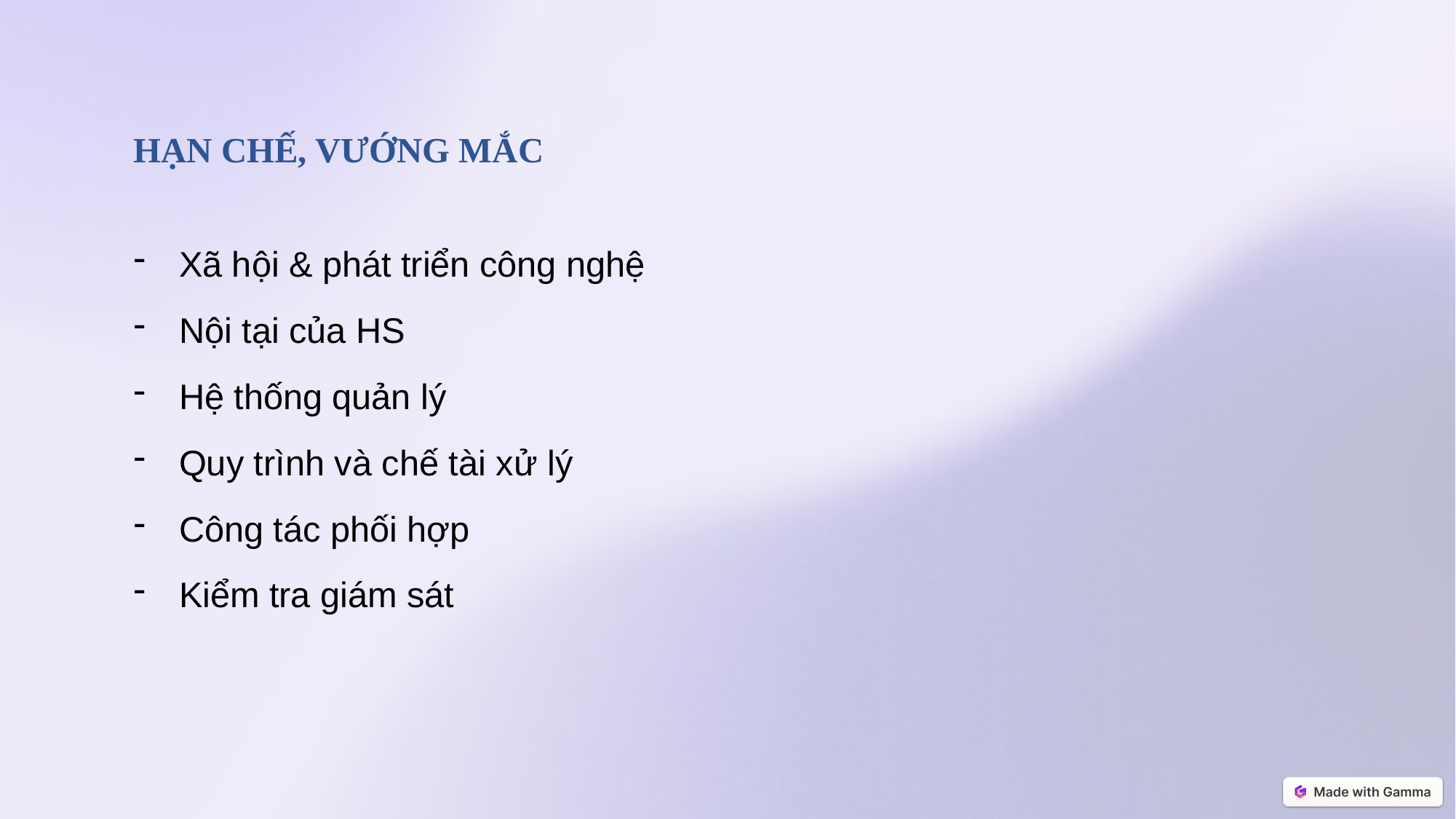

HẠN CHẾ, VƯỚNG MẮC

Xã hội & phát triển công nghệ
Nội tại của HS
Hệ thống quản lý
Quy trình và chế tài xử lý
Công tác phối hợp
Kiểm tra giám sát